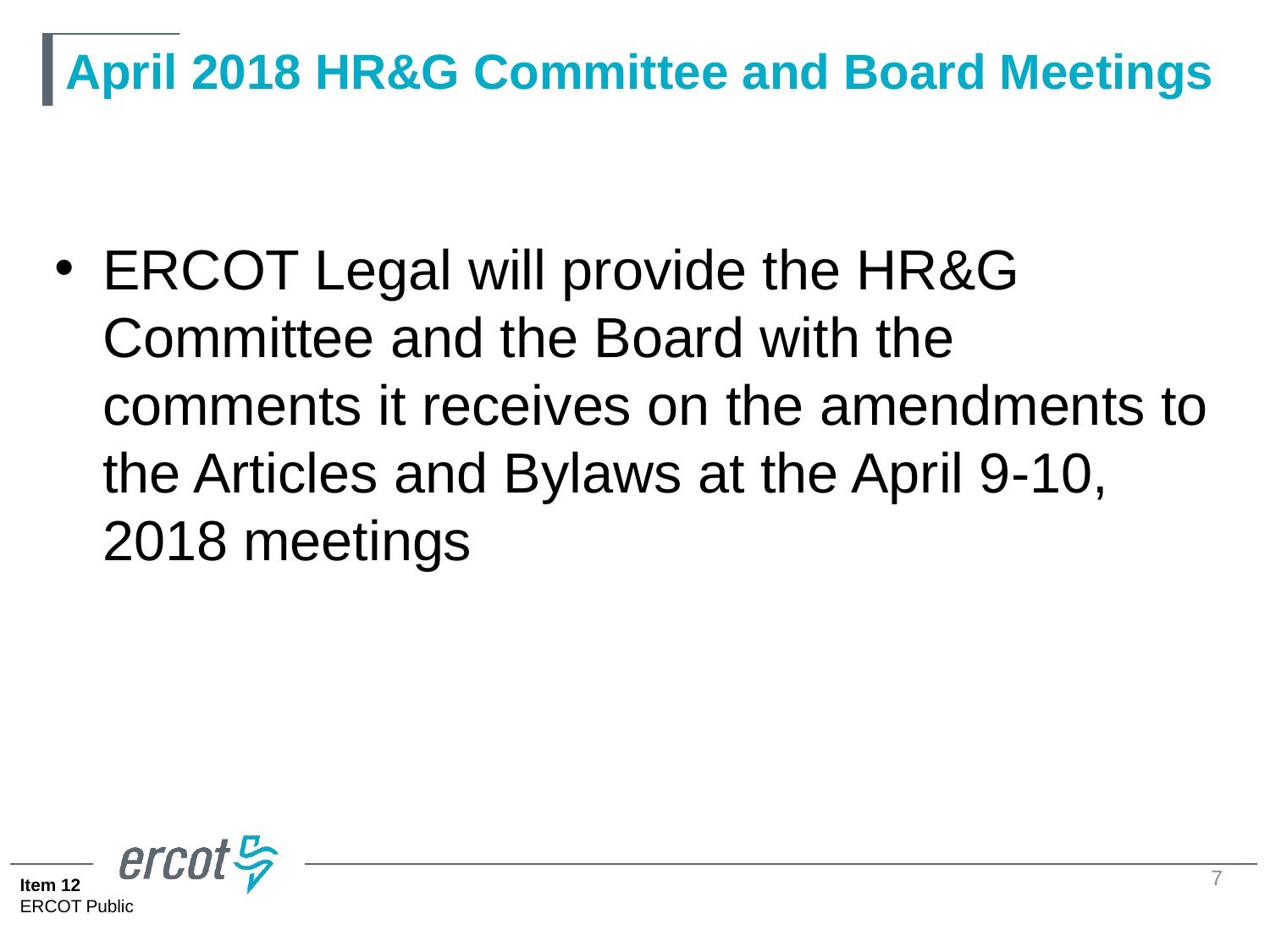

# April 2018 HR&G Committee and Board Meetings

ERCOT Legal will provide the HR&G Committee and the Board with the comments it receives on the amendments to the Articles and Bylaws at the April 9-10, 2018 meetings
7